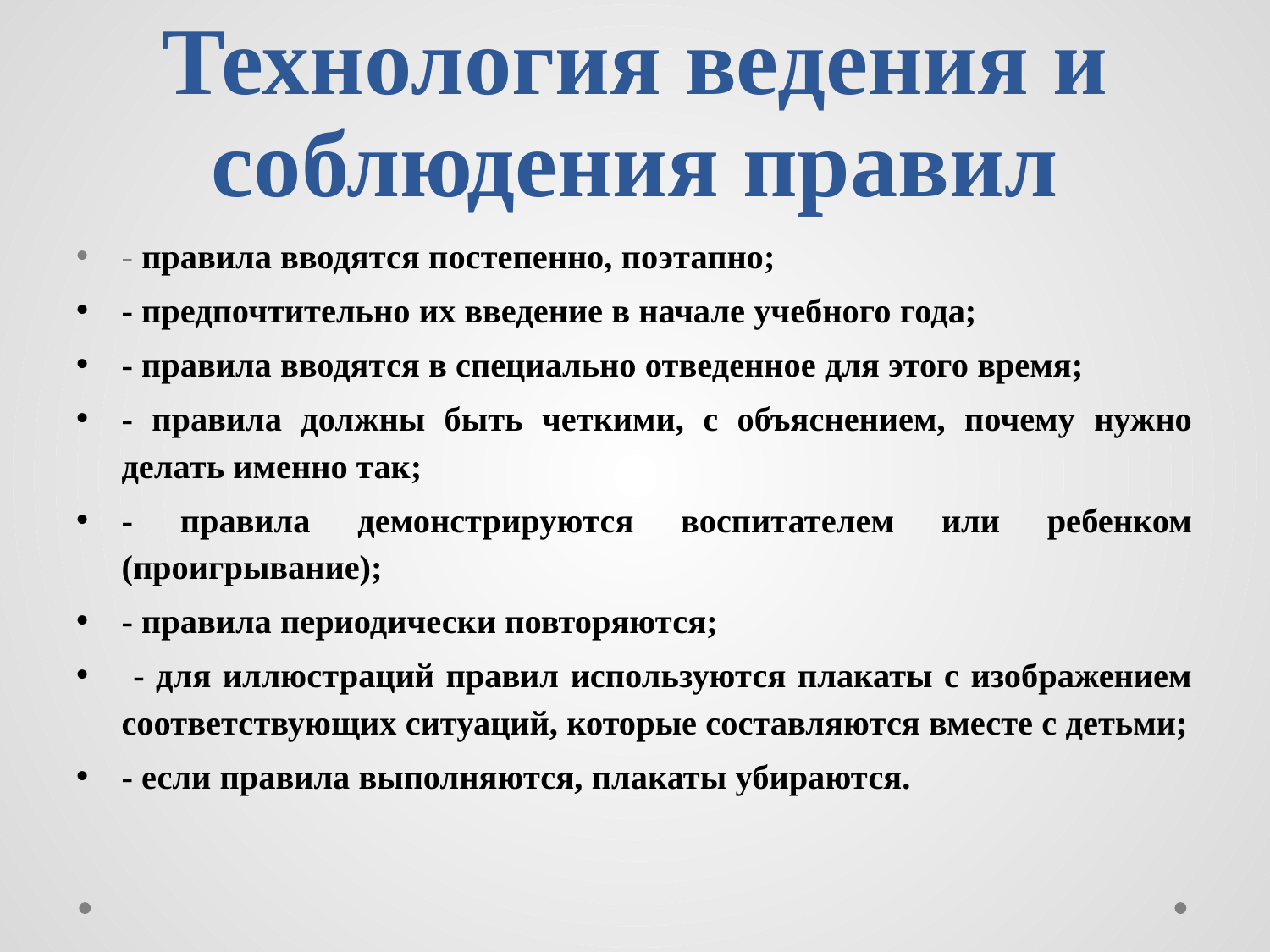

# Технология ведения и соблюдения правил
- правила вводятся постепенно, поэтапно;
- предпочтительно их введение в начале учебного года;
- правила вводятся в специально отведенное для этого время;
- правила должны быть четкими, с объяснением, почему нужно делать именно так;
- правила демонстрируются воспитателем или ребенком (проигрывание);
- правила периодически повторяются;
 - для иллюстраций правил используются плакаты с изображением соответствующих ситуаций, которые составляются вместе с детьми;
- если правила выполняются, плакаты убираются.